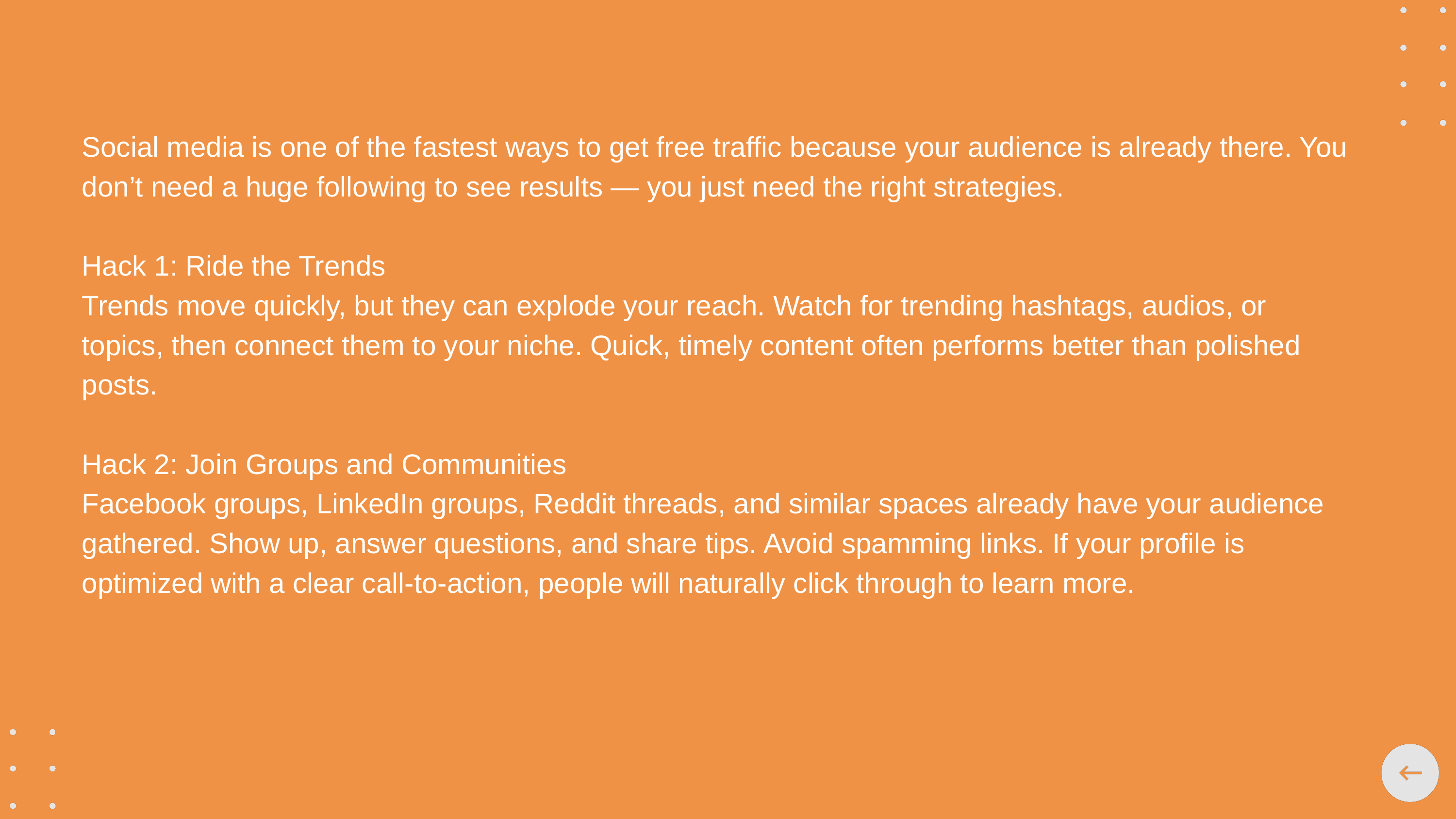

Social media is one of the fastest ways to get free traffic because your audience is already there. You don’t need a huge following to see results — you just need the right strategies.

Hack 1: Ride the Trends
Trends move quickly, but they can explode your reach. Watch for trending hashtags, audios, or topics, then connect them to your niche. Quick, timely content often performs better than polished posts.

Hack 2: Join Groups and Communities
Facebook groups, LinkedIn groups, Reddit threads, and similar spaces already have your audience gathered. Show up, answer questions, and share tips. Avoid spamming links. If your profile is optimized with a clear call-to-action, people will naturally click through to learn more.